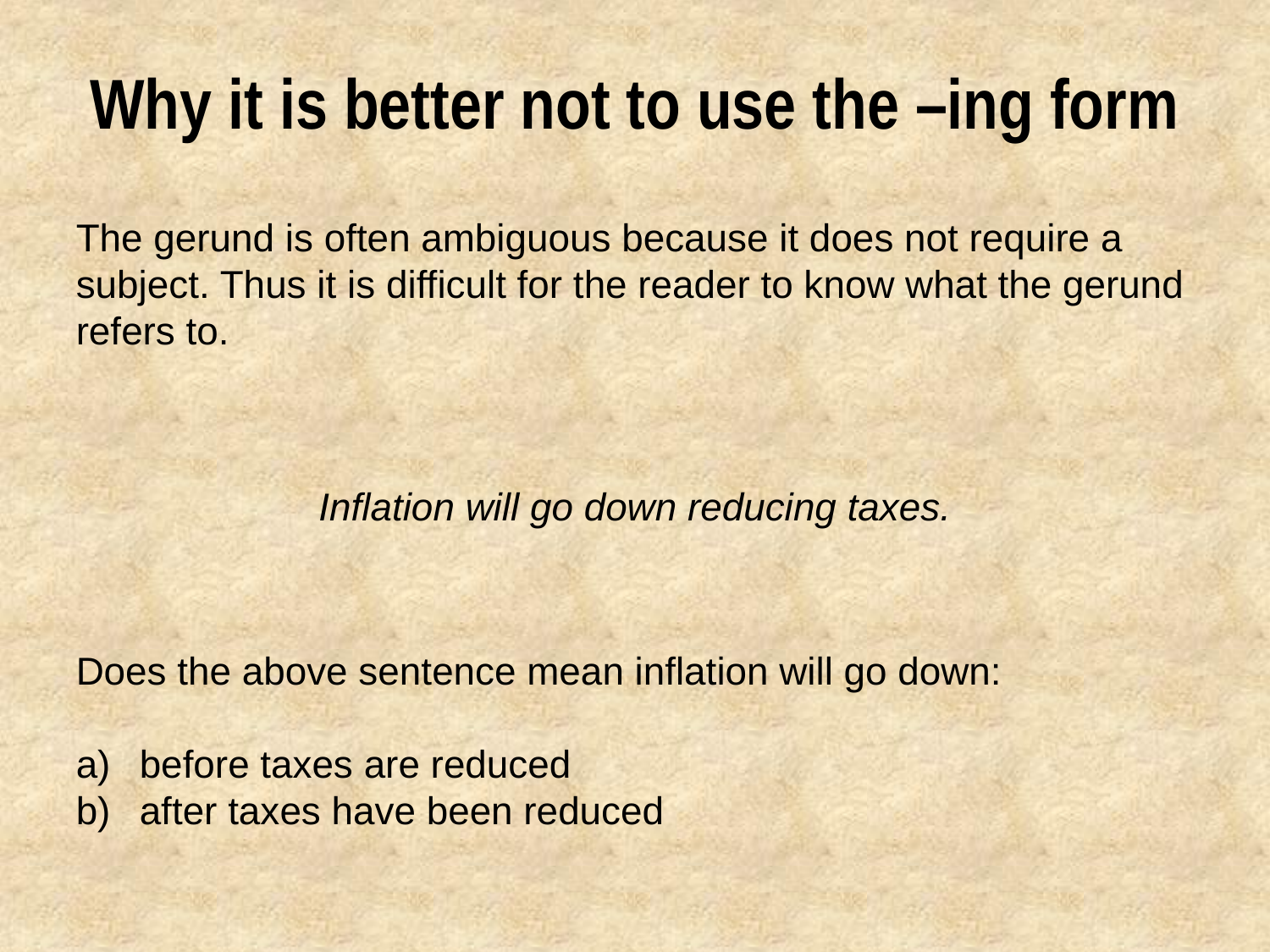

# Why it is better not to use the –ing form
The gerund is often ambiguous because it does not require a subject. Thus it is difficult for the reader to know what the gerund refers to.
Inflation will go down reducing taxes.
Does the above sentence mean inflation will go down:

before taxes are reduced
after taxes have been reduced